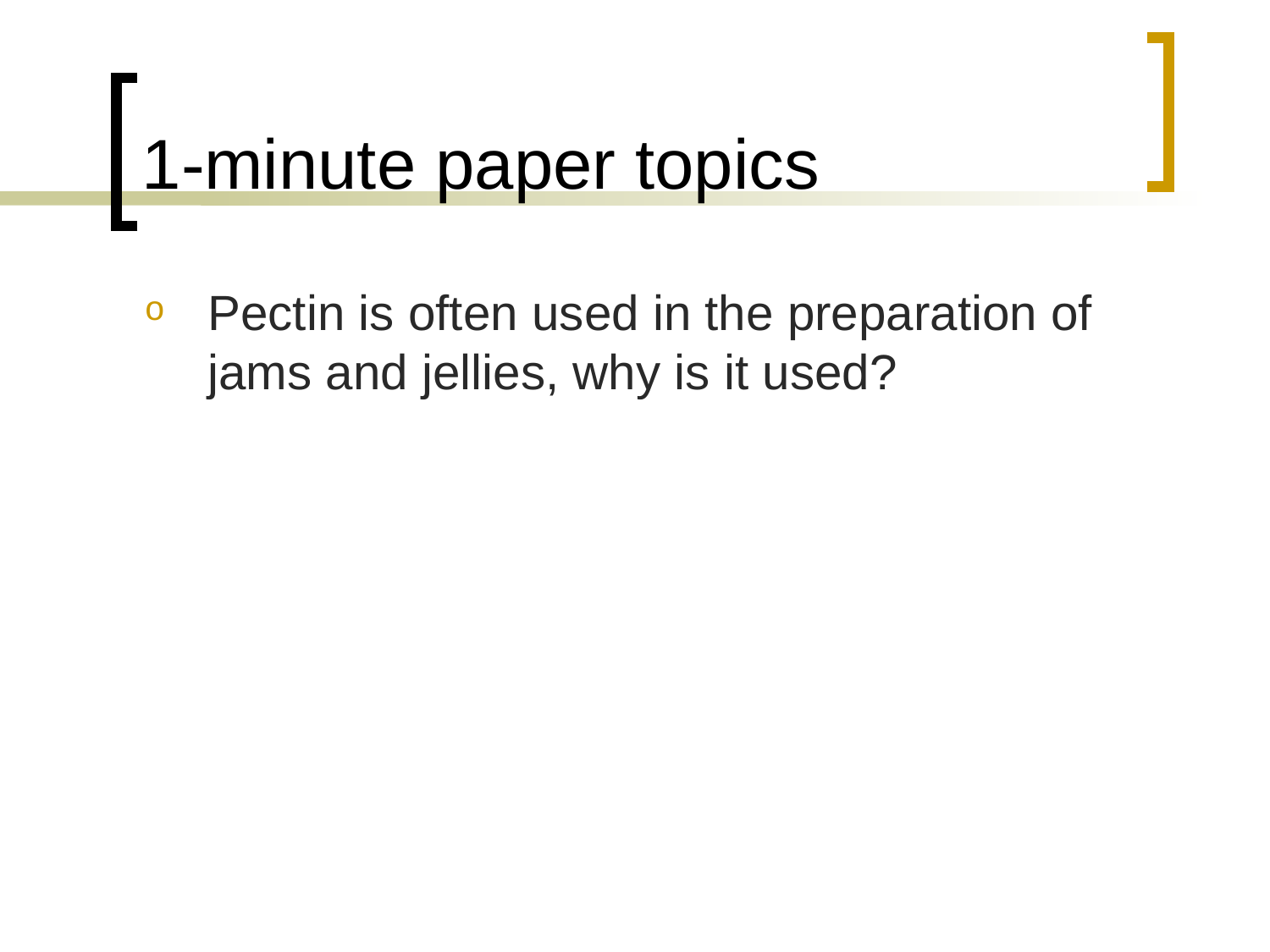

# 1-minute paper topics
Pectin is often used in the preparation of jams and jellies, why is it used?